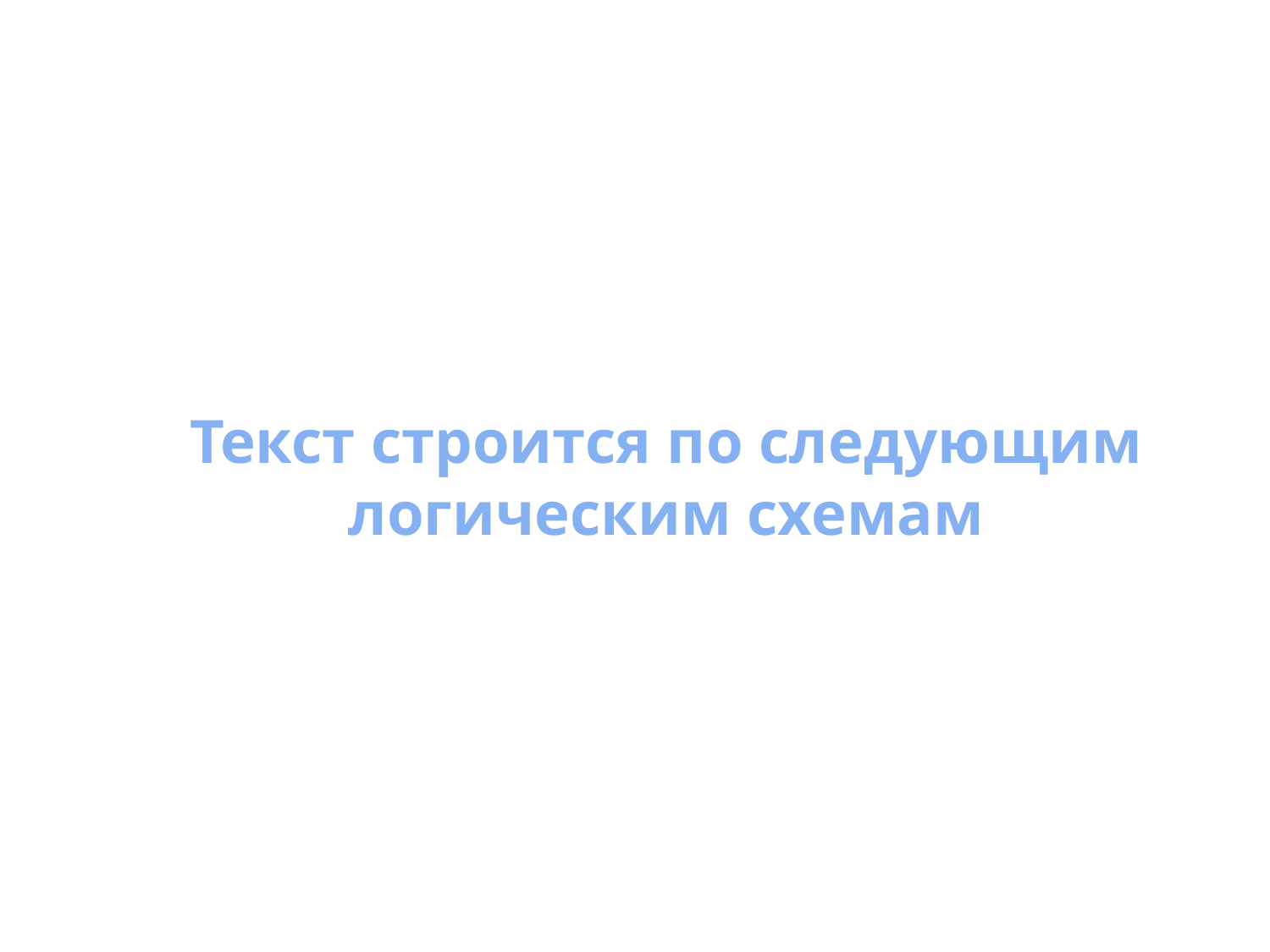

# Текст строится по следующим логическим схемам